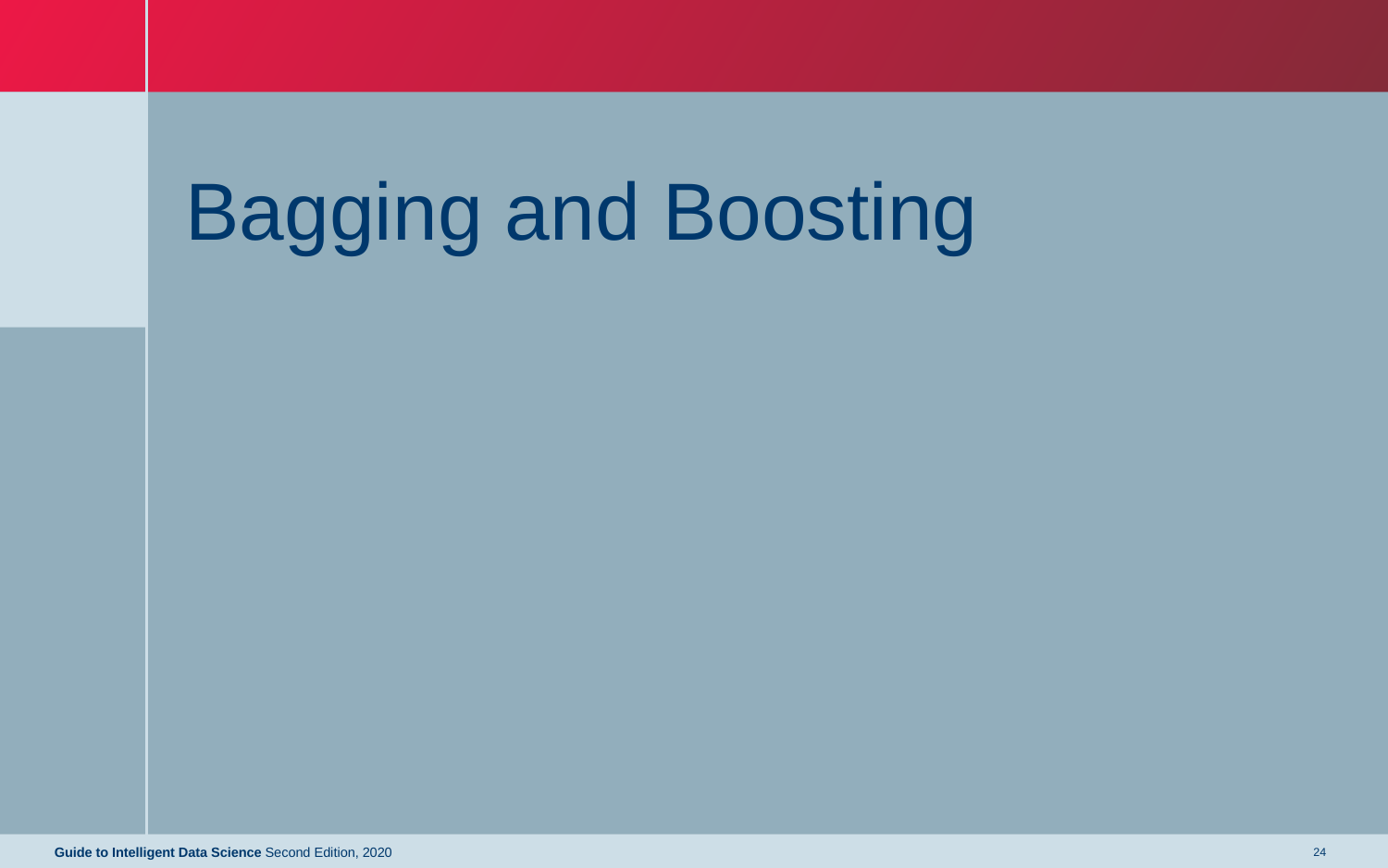

# Bagging and Boosting
Guide to Intelligent Data Science Second Edition, 2020
24